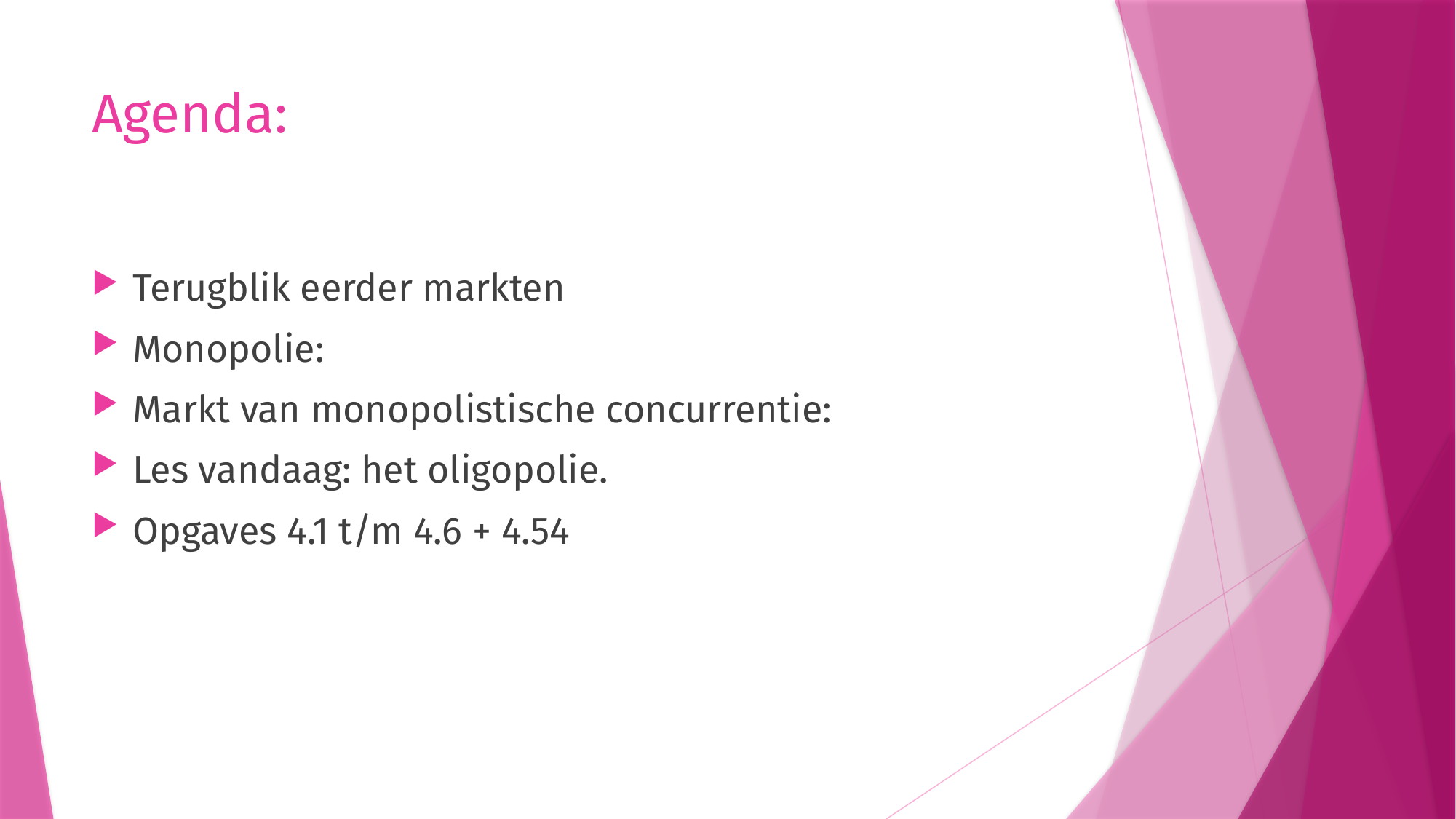

# Agenda:
Terugblik eerder markten
Monopolie:
Markt van monopolistische concurrentie:
Les vandaag: het oligopolie.
Opgaves 4.1 t/m 4.6 + 4.54